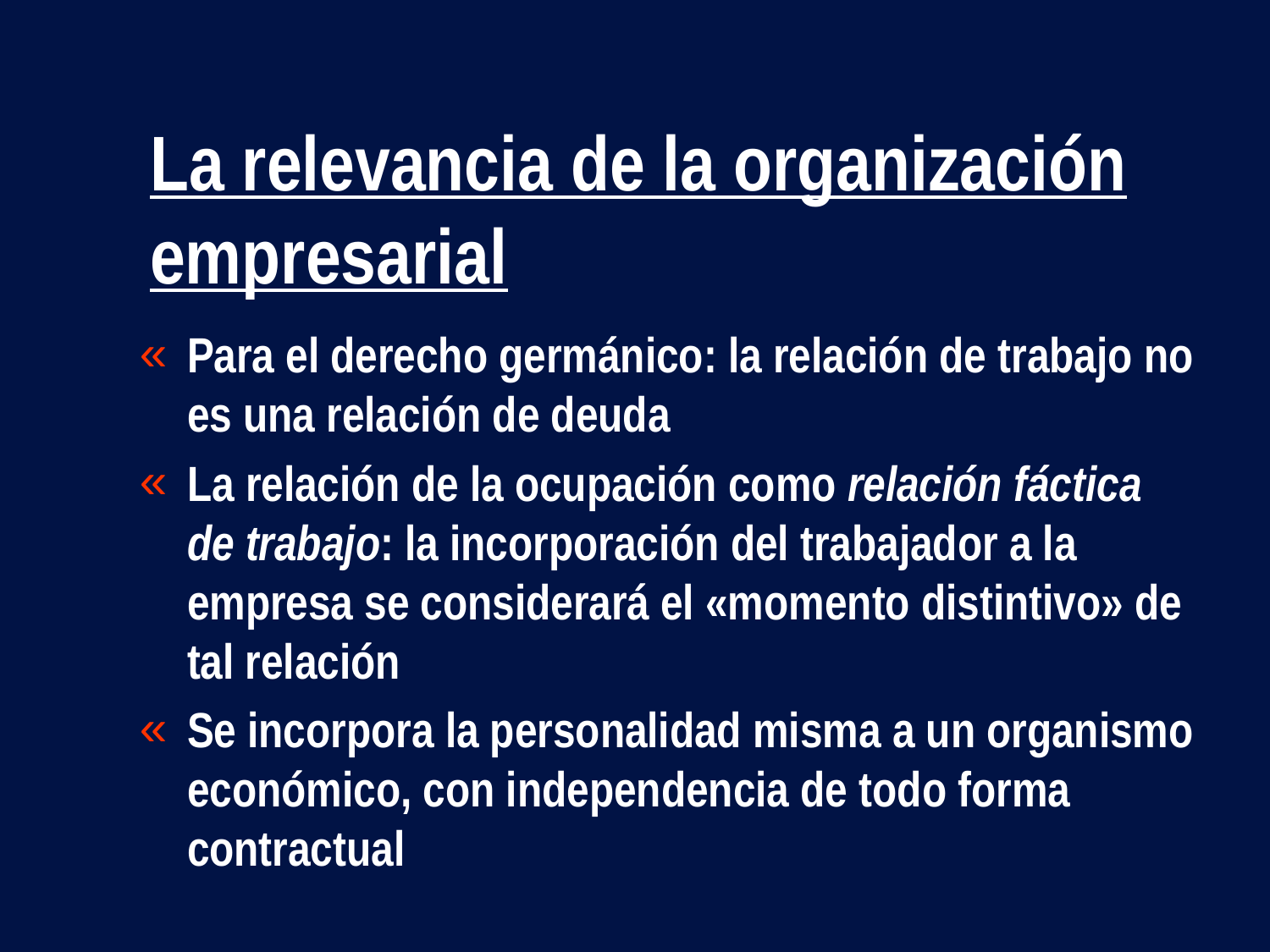

# La relevancia de la organización empresarial
Para el derecho germánico: la relación de trabajo no es una relación de deuda
La relación de la ocupación como relación fáctica de trabajo: la incorporación del trabajador a la empresa se considerará el «momento distintivo» de tal relación
Se incorpora la personalidad misma a un organismo económico, con independencia de todo forma contractual